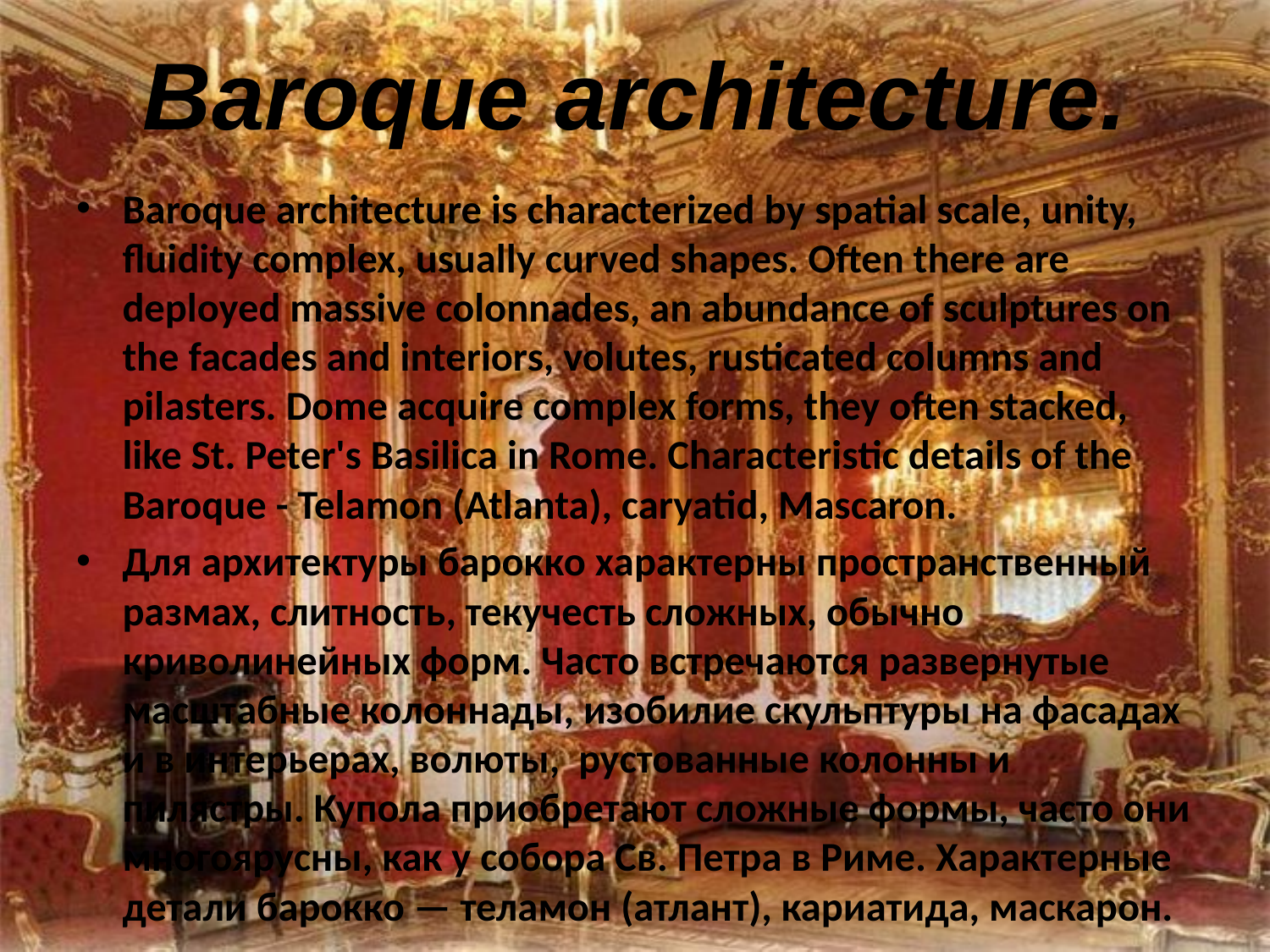

# Baroque architecture.
Baroque architecture is characterized by spatial scale, unity, fluidity complex, usually curved shapes. Often there are deployed massive colonnades, an abundance of sculptures on the facades and interiors, volutes, rusticated columns and pilasters. Dome acquire complex forms, they often stacked, like St. Peter's Basilica in Rome. Characteristic details of the Baroque - Telamon (Atlanta), caryatid, Mascaron.
Для архитектуры барокко характерны пространственный размах, слитность, текучесть сложных, обычно криволинейных форм. Часто встречаются развернутые масштабные колоннады, изобилие скульптуры на фасадах и в интерьерах, волюты,  рустованные колонны и пилястры. Купола приобретают сложные формы, часто они многоярусны, как у собора Св. Петра в Риме. Характерные детали барокко — теламон (атлант), кариатида, маскарон.